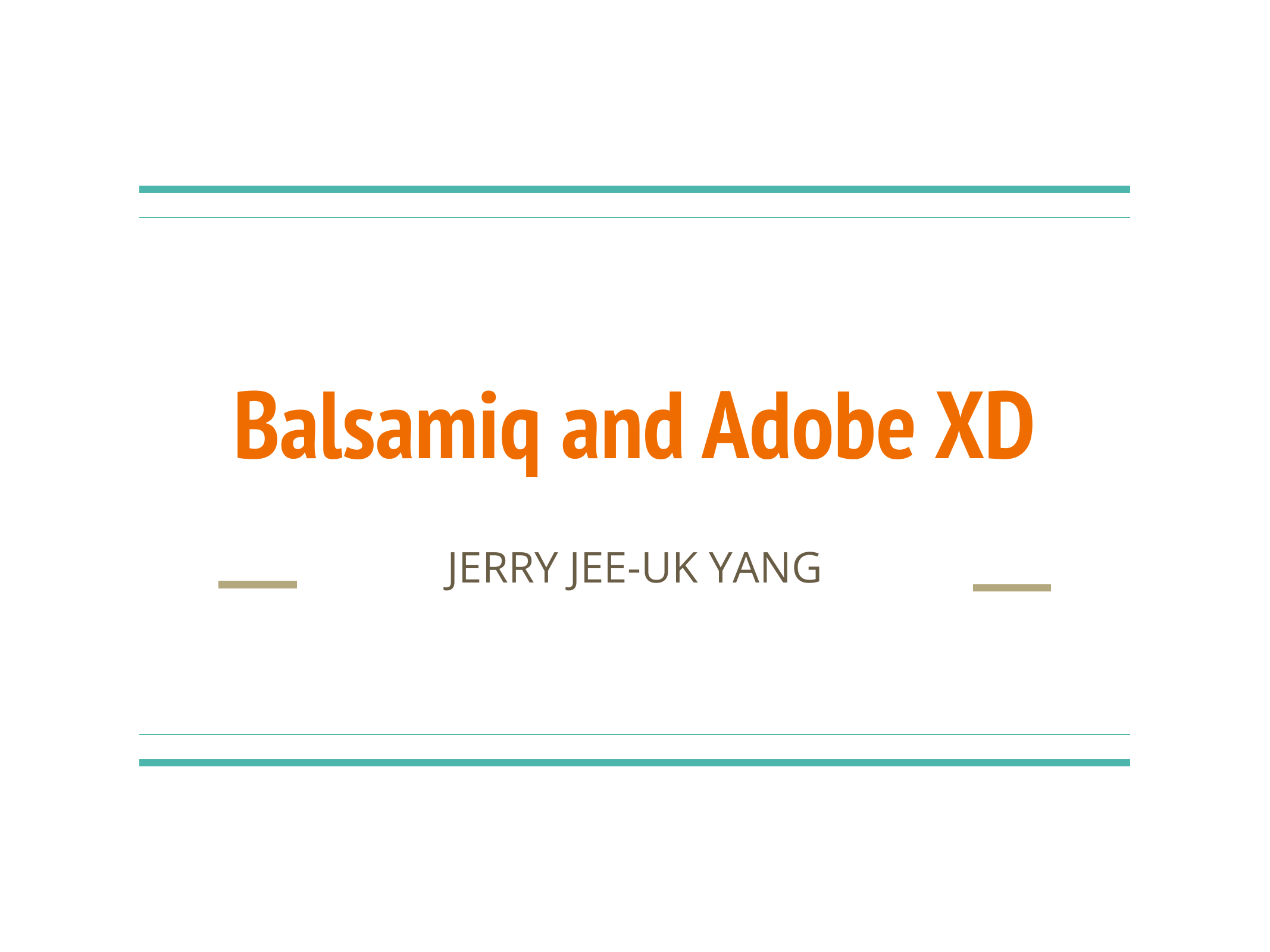

# Balsamiq and Adobe XD
JERRY JEE-UK YANG